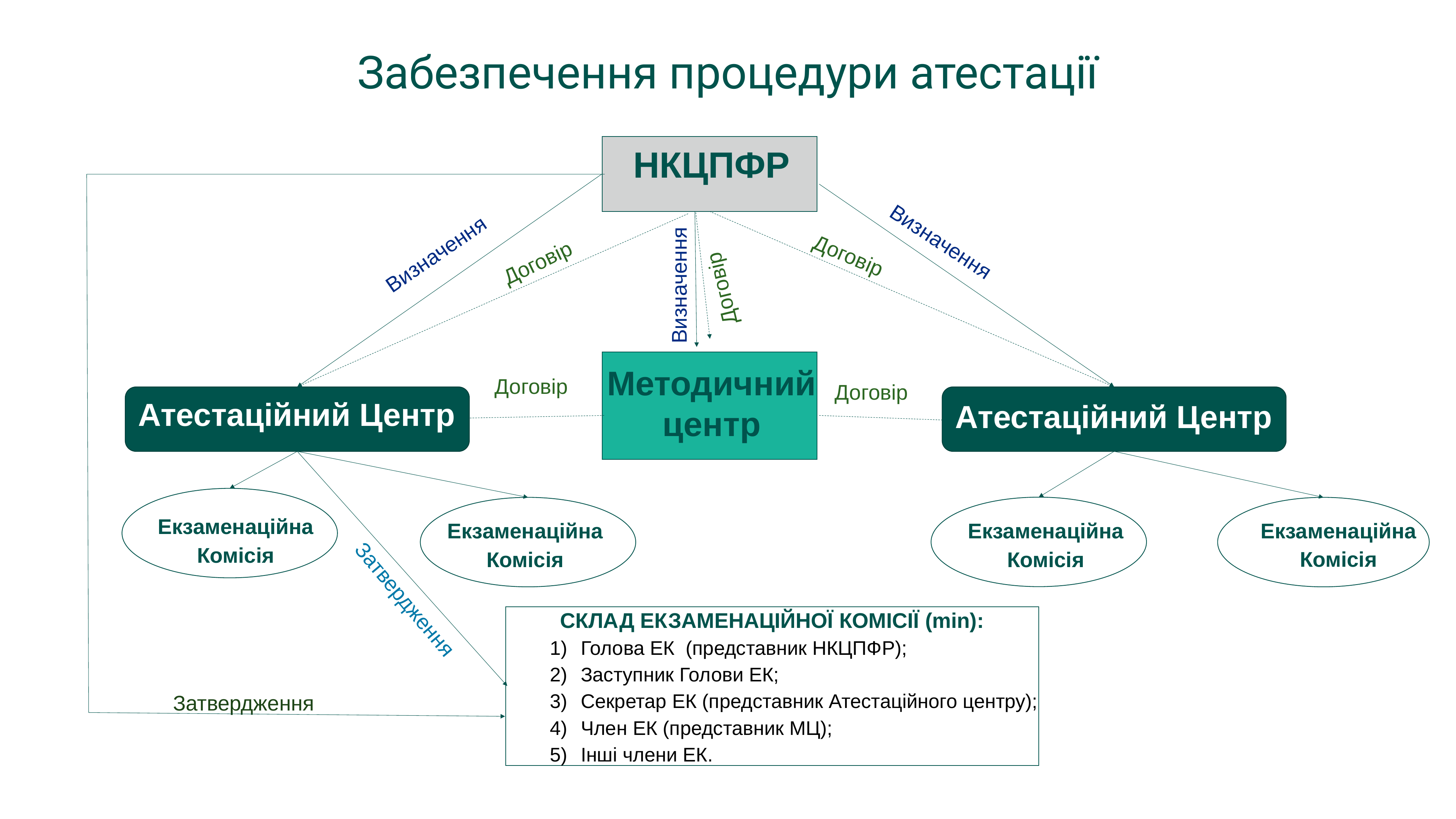

Забезпечення процедури атестації

НКЦПФР
Визначення
Договір
Визначення
Договір
Договір
Визначення

Методичний центр

Договір
Договір

Атестаційний Центр
Атестаційний Центр

Екзаменаційна
Комісія
Екзаменаційна
Комісія
Екзаменаційна
Комісія
Екзаменаційна
Комісія
Затвердження
СКЛАД ЕКЗАМЕНАЦІЙНОЇ КОМІСІЇ (min):
Голова ЕК  (представник НКЦПФР);
Заступник Голови ЕК;
Секретар ЕК (представник Атестаційного центру);
Член ЕК (представник МЦ);
Інші члени ЕК.
Затвердження